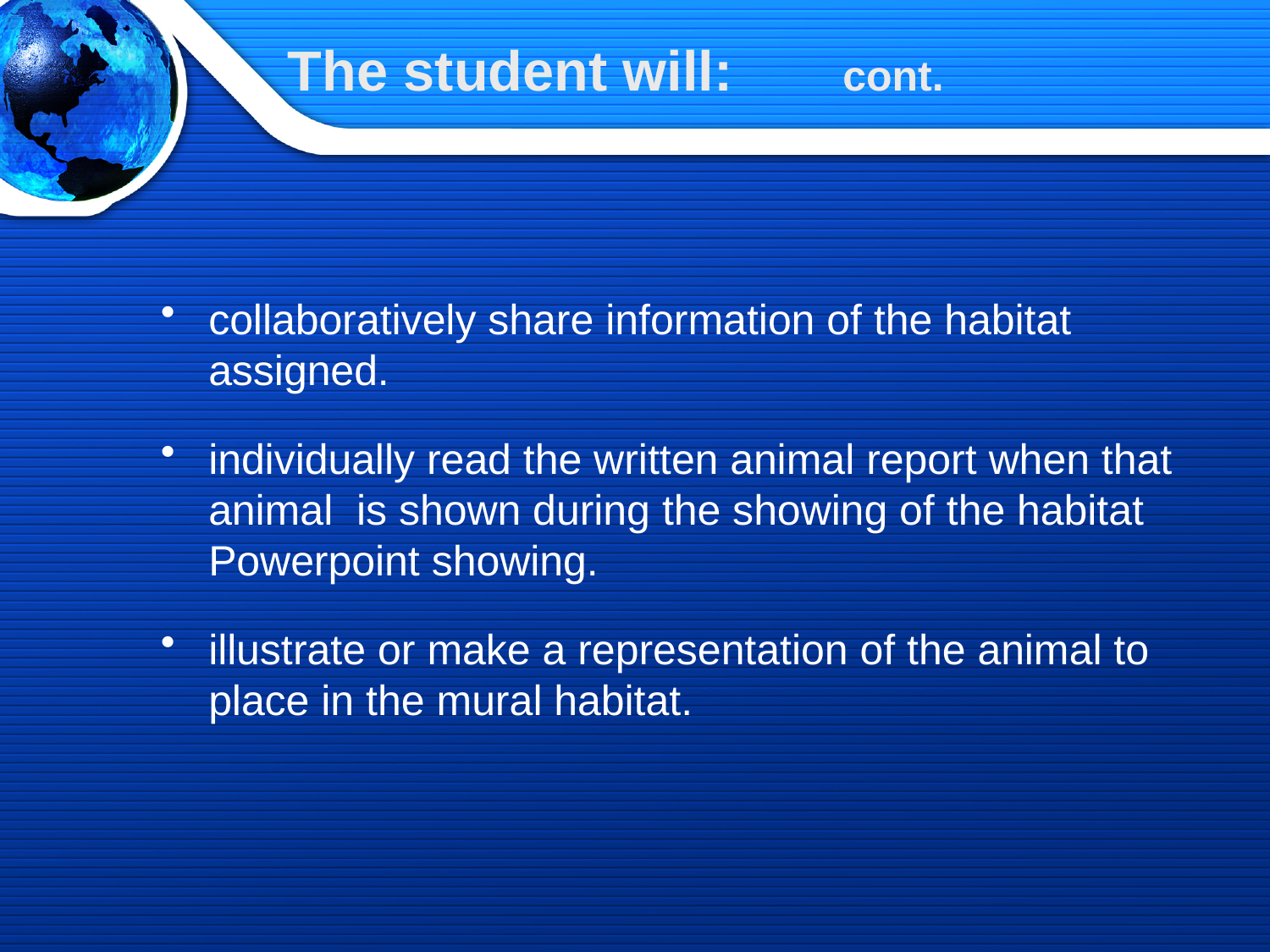

# The student will:       cont.
collaboratively share information of the habitat assigned.

individually read the written animal report when that animal  is shown during the showing of the habitat Powerpoint showing.

illustrate or make a representation of the animal to place in the mural habitat.